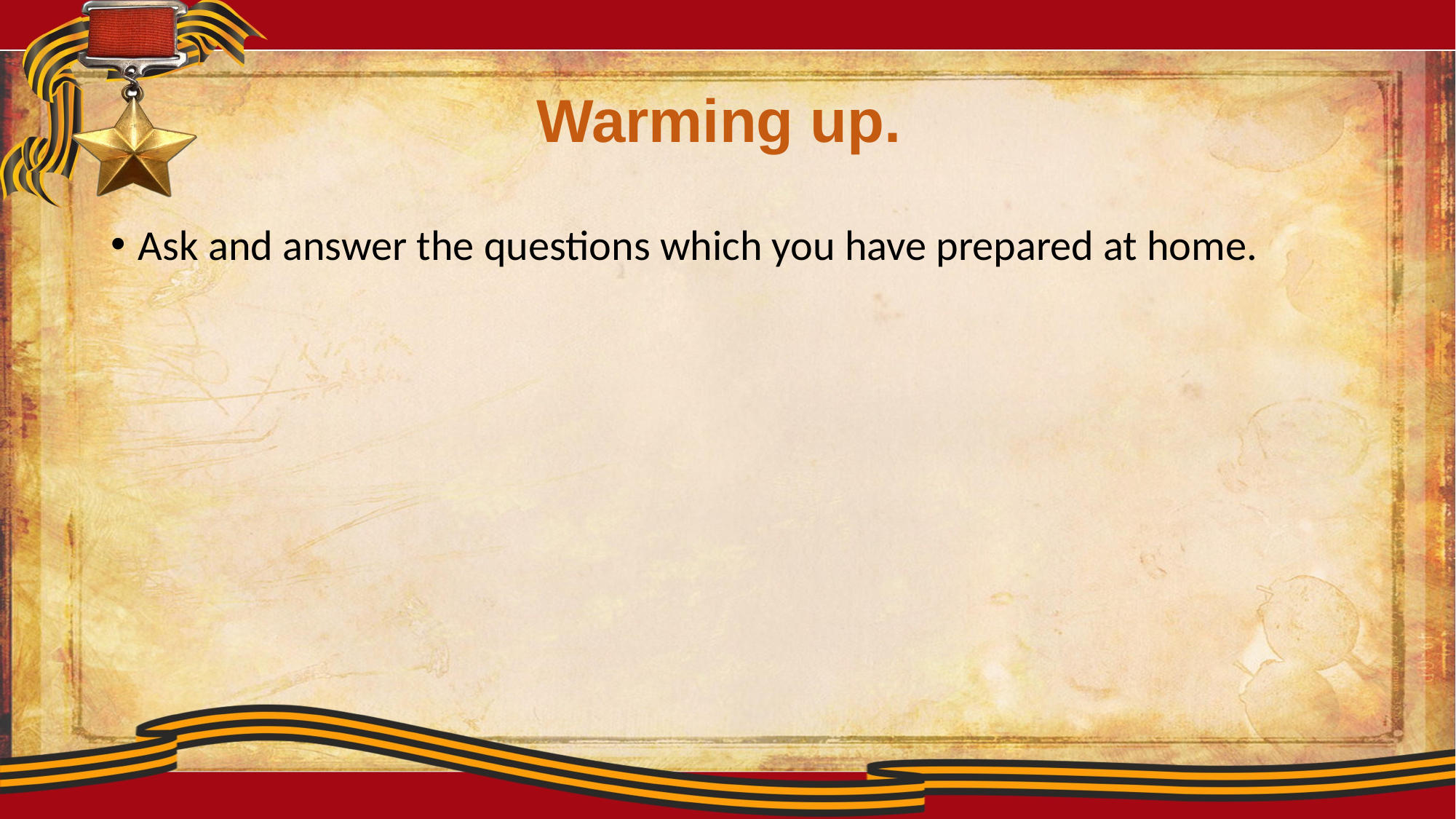

# Warming up.
Ask and answer the questions which you have prepared at home.